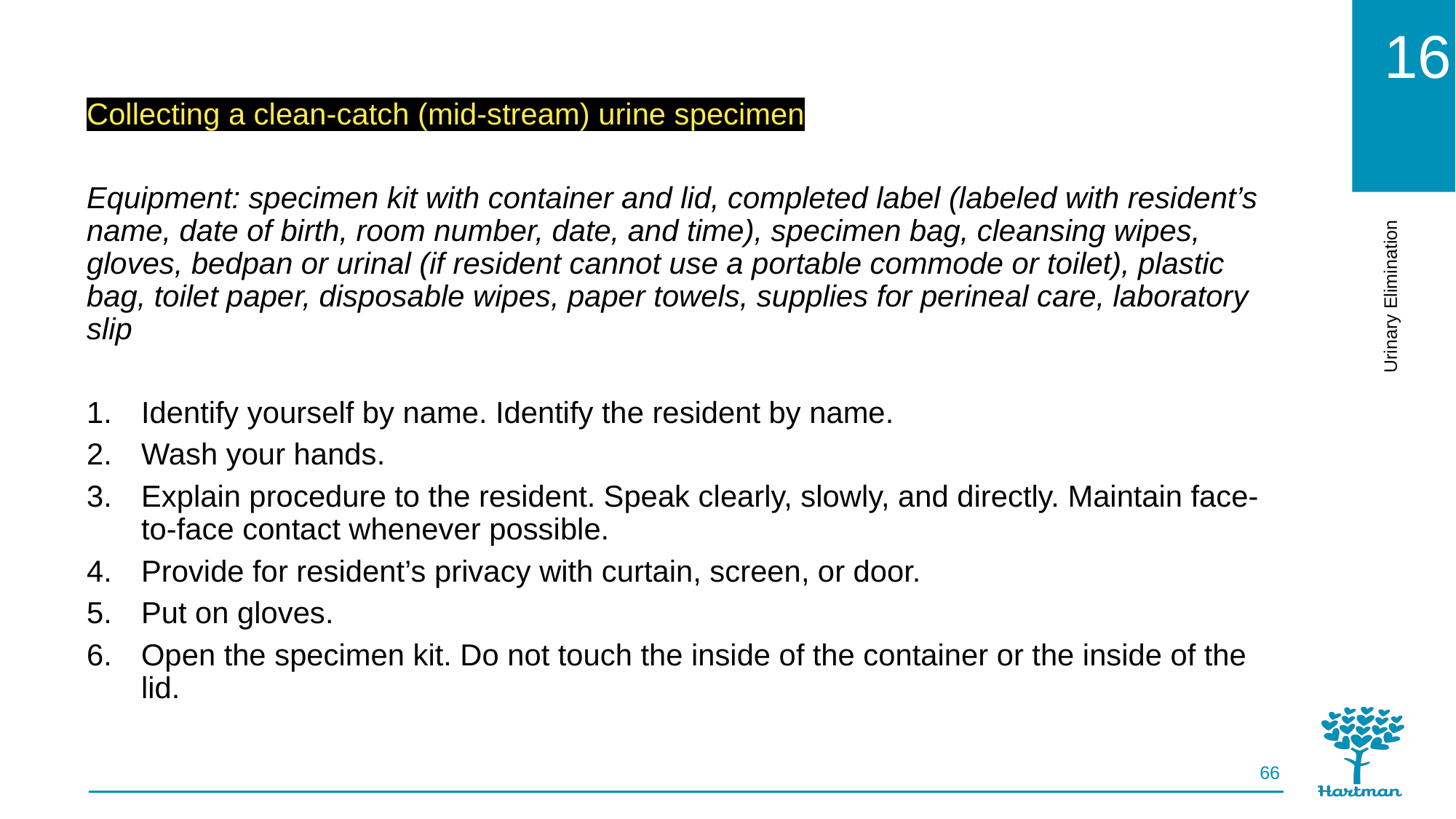

Collecting a clean-catch (mid-stream) urine specimen

Equipment: specimen kit with container and lid, completed label (labeled with resident’s name, date of birth, room number, date, and time), specimen bag, cleansing wipes, gloves, bedpan or urinal (if resident cannot use a portable commode or toilet), plastic bag, toilet paper, disposable wipes, paper towels, supplies for perineal care, laboratory slip

Identify yourself by name. Identify the resident by name.
Wash your hands.
Explain procedure to the resident. Speak clearly, slowly, and directly. Maintain face-to-face contact whenever possible.
Provide for resident’s privacy with curtain, screen, or door.
Put on gloves.
Open the specimen kit. Do not touch the inside of the container or the inside of the lid.

66